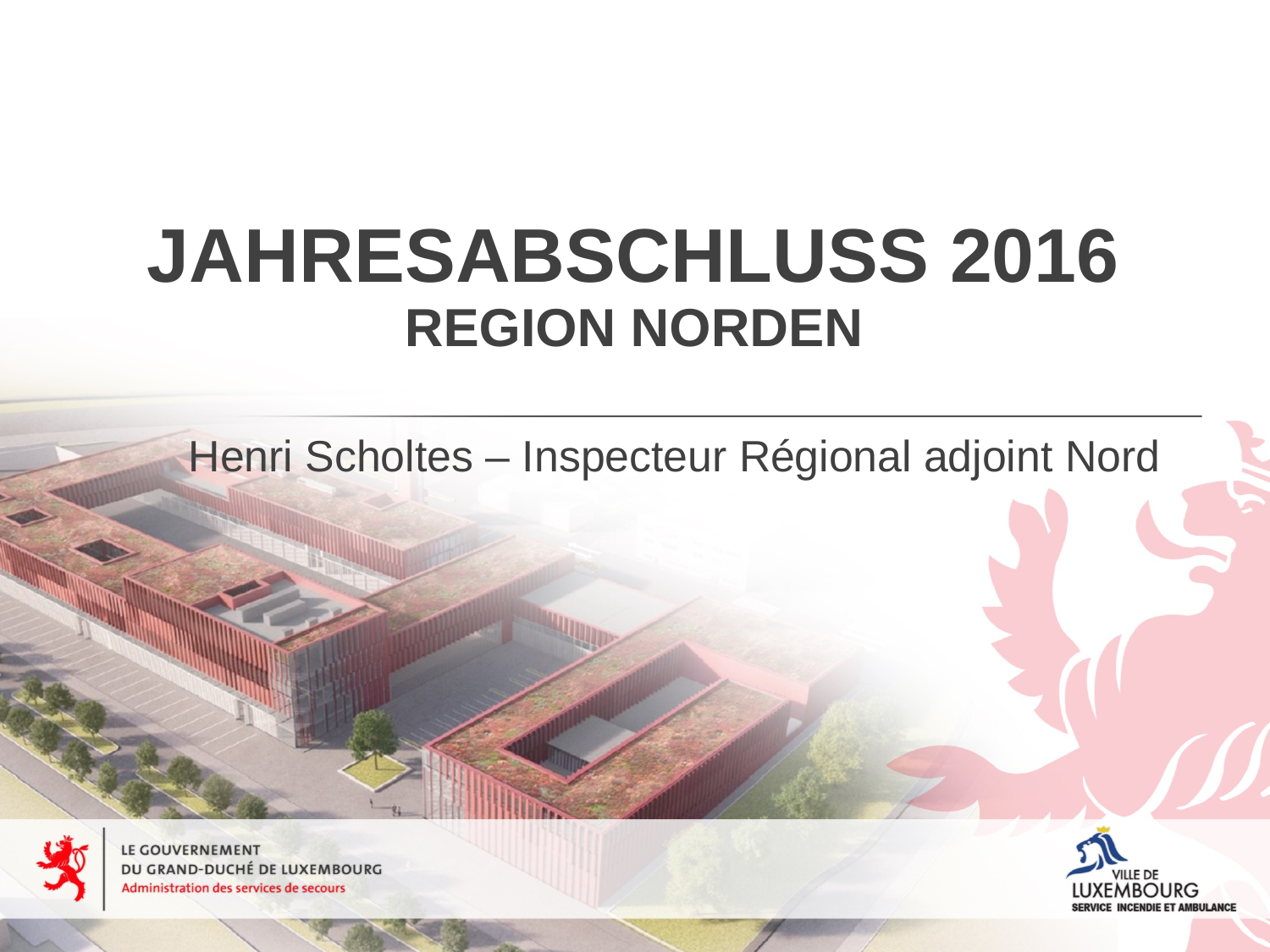

# JAHRESABSCHLUSS 2016 REGION NORDEN
Henri Scholtes – Inspecteur Régional adjoint Nord